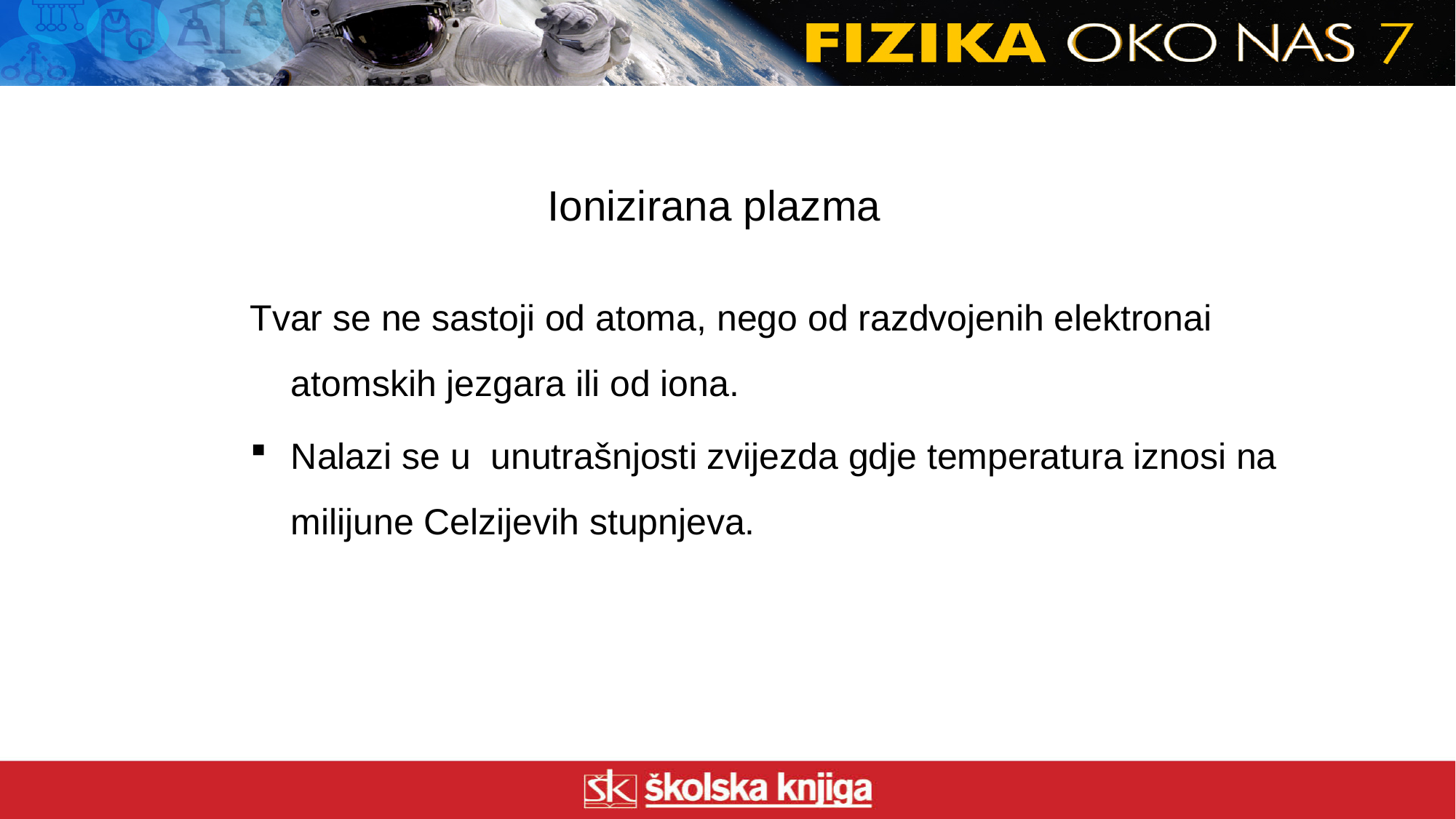

Ionizirana plazma
Tvar se ne sastoji od atoma, nego od razdvojenih elektronai atomskih jezgara ili od iona.
Nalazi se u  unutrašnjosti zvijezda gdje temperatura iznosi na milijune Celzijevih stupnjeva.